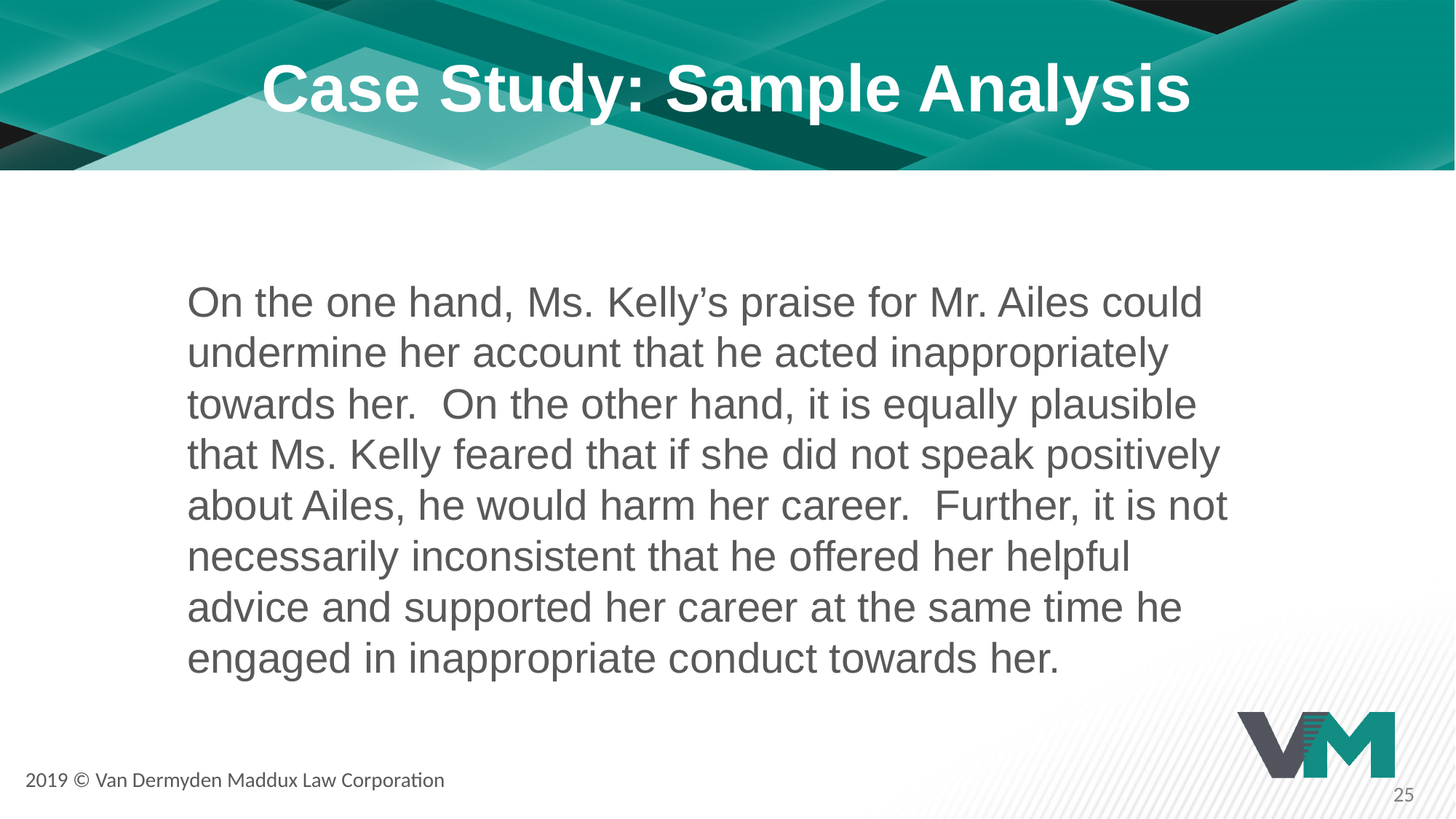

# Case Study: Sample Analysis
On the one hand, Ms. Kelly’s praise for Mr. Ailes could undermine her account that he acted inappropriately towards her.  On the other hand, it is equally plausible that Ms. Kelly feared that if she did not speak positively about Ailes, he would harm her career.  Further, it is not necessarily inconsistent that he offered her helpful advice and supported her career at the same time he engaged in inappropriate conduct towards her.

2019 © Van Dermyden Maddux Law Corporation
25